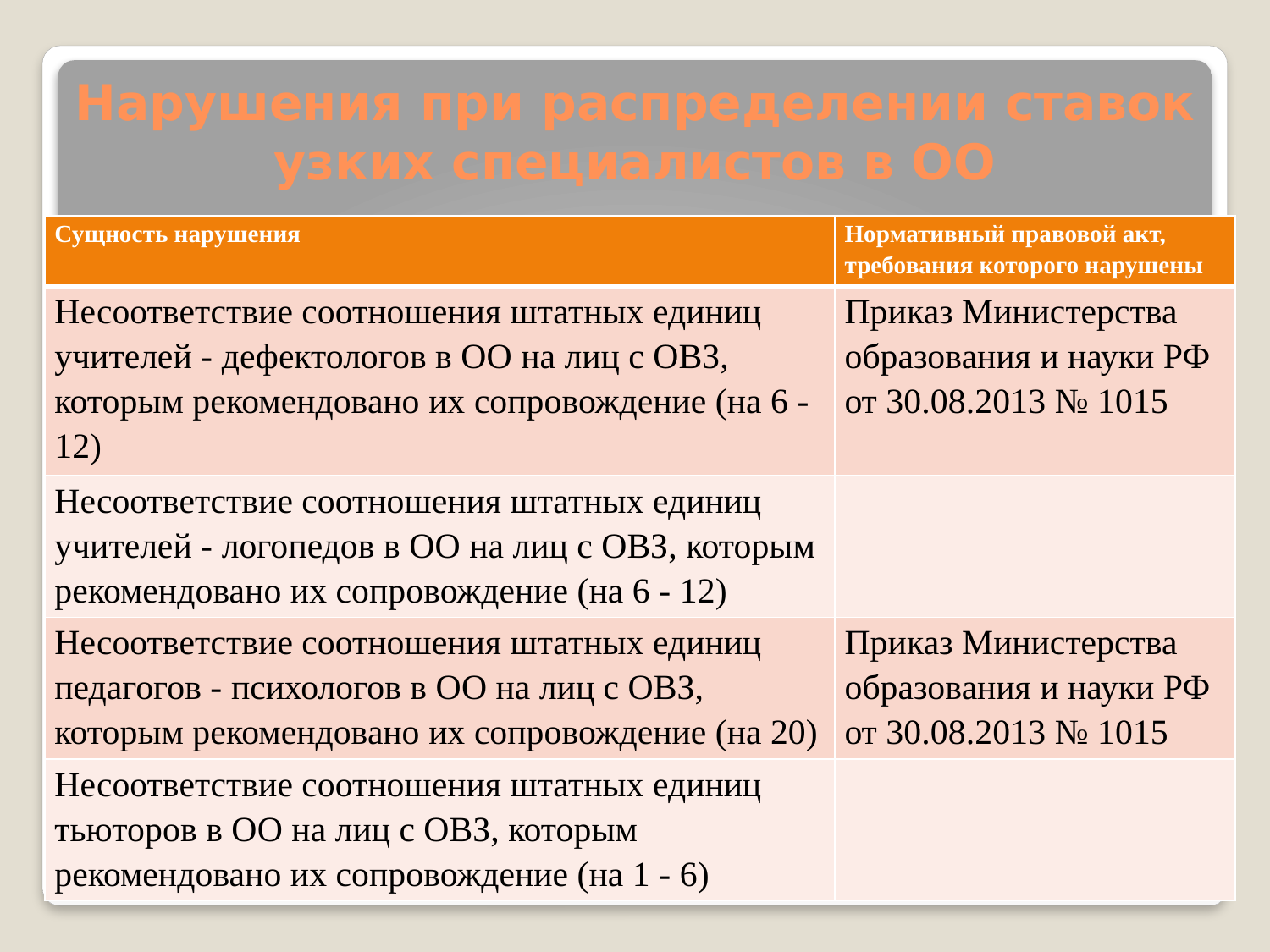

# Нарушения при распределении ставок узких специалистов в ОО
| Сущность нарушения | Нормативный правовой акт, требования которого нарушены |
| --- | --- |
| Несоответствие соотношения штатных единиц учителей - дефектологов в ОО на лиц с ОВЗ, которым рекомендовано их сопровождение (на 6 - 12) | Приказ Министерства образования и науки РФ от 30.08.2013 № 1015 |
| Несоответствие соотношения штатных единиц учителей - логопедов в ОО на лиц с ОВЗ, которым рекомендовано их сопровождение (на 6 - 12) |  |
| Несоответствие соотношения штатных единиц педагогов - психологов в ОО на лиц с ОВЗ, которым рекомендовано их сопровождение (на 20) | Приказ Министерства образования и науки РФ от 30.08.2013 № 1015 |
| Несоответствие соотношения штатных единиц тьюторов в ОО на лиц с ОВЗ, которым рекомендовано их сопровождение (на 1 - 6) |  |